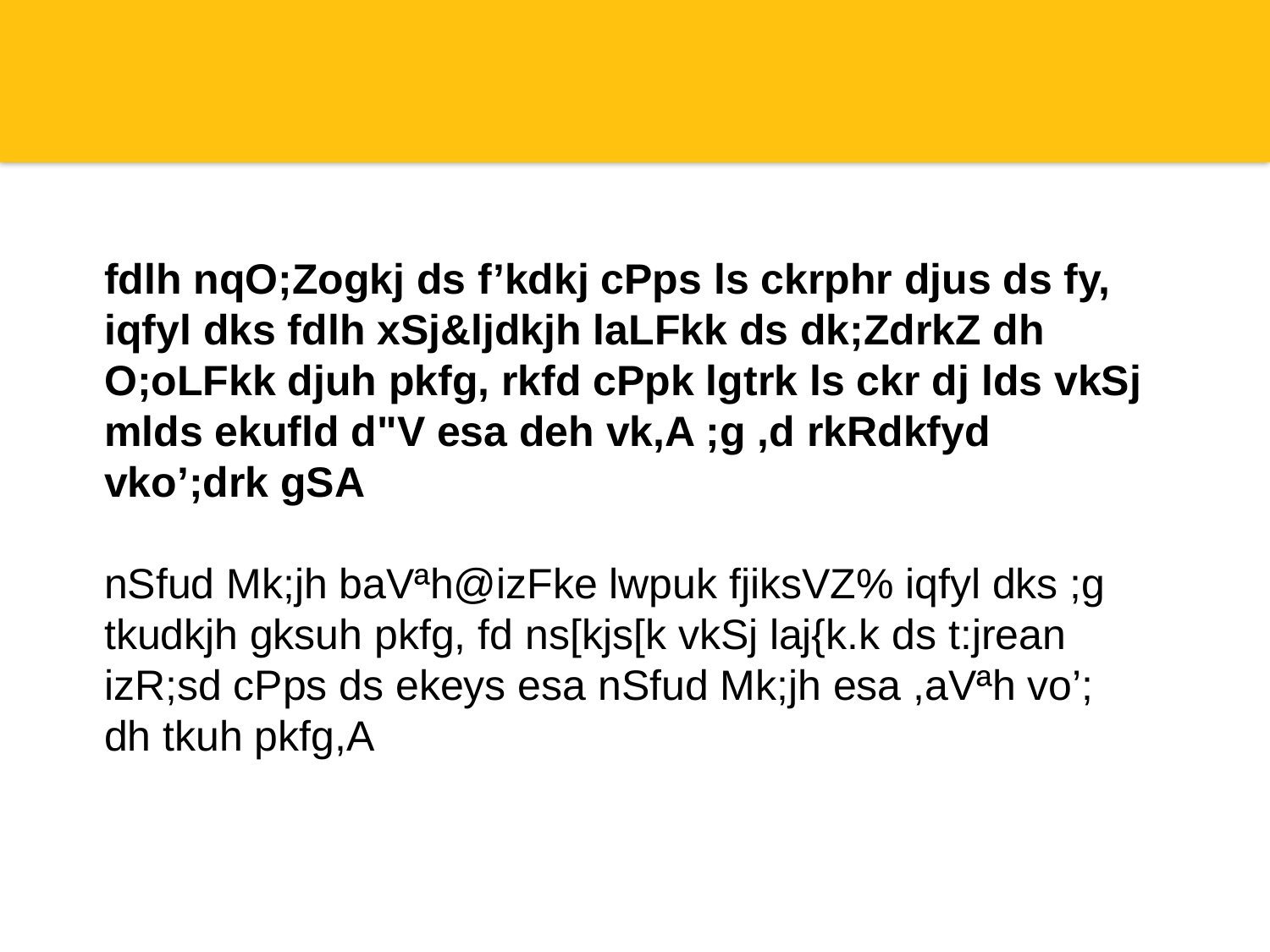

fdlh nqO;Zogkj ds f’kdkj cPps ls ckrphr djus ds fy, iqfyl dks fdlh xSj&ljdkjh laLFkk ds dk;ZdrkZ dh O;oLFkk djuh pkfg, rkfd cPpk lgtrk ls ckr dj lds vkSj mlds ekufld d"V esa deh vk,A ;g ,d rkRdkfyd vko’;drk gSA

nSfud Mk;jh baVªh@izFke lwpuk fjiksVZ% iqfyl dks ;g tkudkjh gksuh pkfg, fd ns[kjs[k vkSj laj{k.k ds t:jrean izR;sd cPps ds ekeys esa nSfud Mk;jh esa ,aVªh vo’; dh tkuh pkfg,A